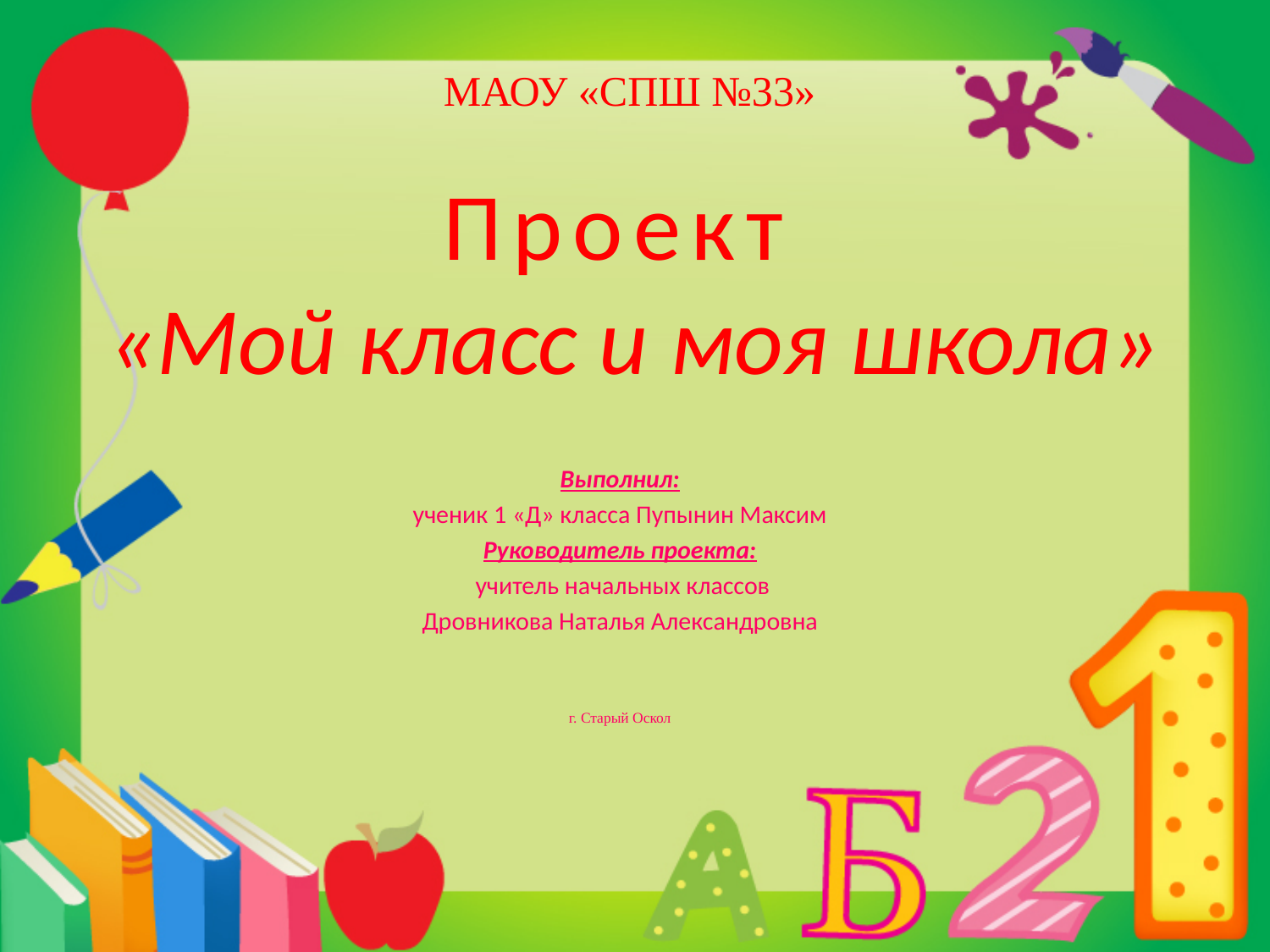

# МАОУ «СПШ №33» Проект «Мой класс и моя школа»
Выполнил:
ученик 1 «Д» класса Пупынин Максим
Руководитель проекта:
 учитель начальных классов
Дровникова Наталья Александровна

г. Старый Оскол